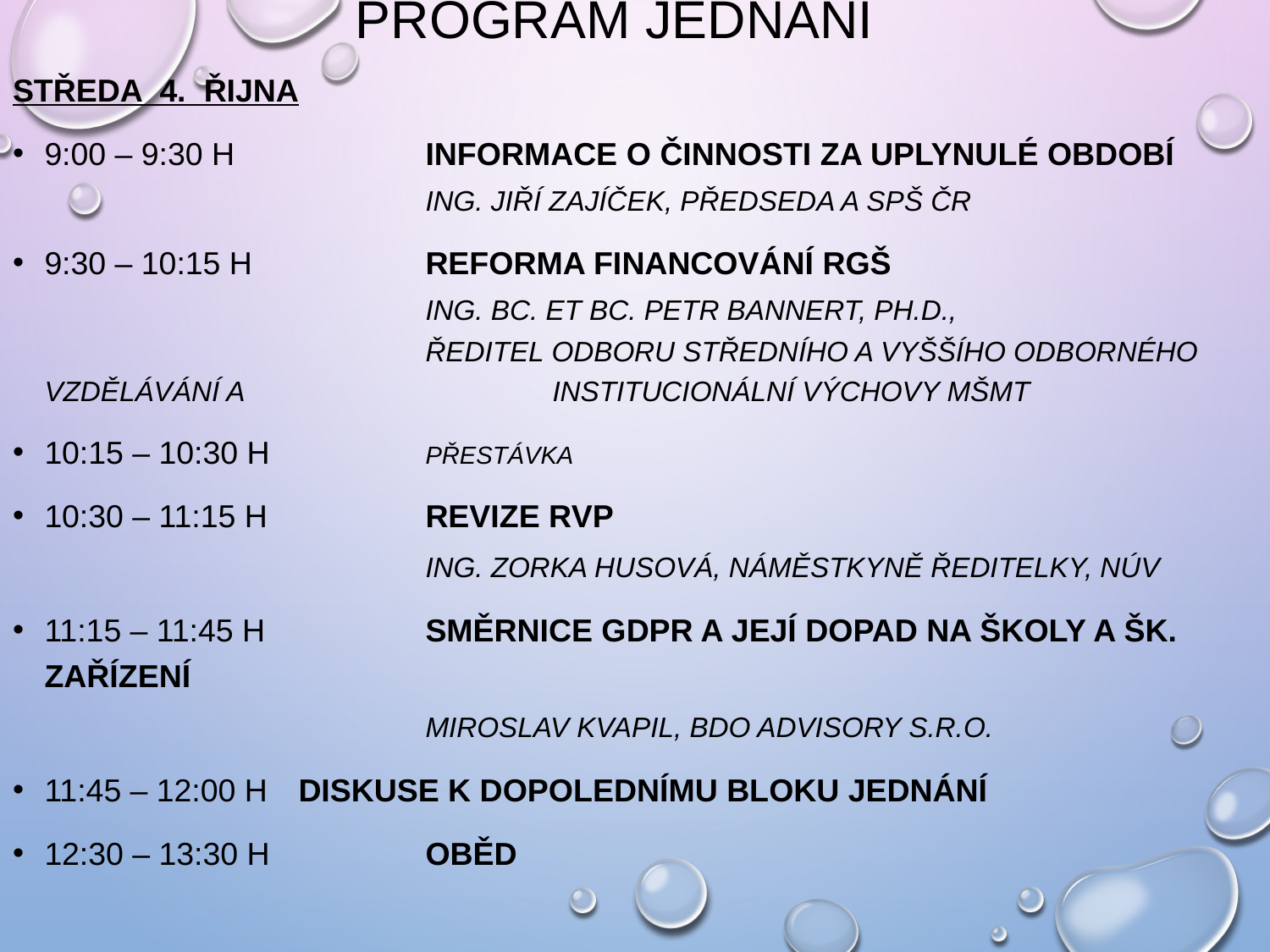

# Program jednání
Středa  4.  Řijna
9:00 – 9:30 h		informace o činnosti za uplynulé období
			ing. Jiří Zajíček, předseda A SPŠ ČR
9:30 – 10:15 h		Reforma financování RgŠ
			Ing. Bc. et Bc. Petr Bannert, Ph.D.,
			ředitel Odboru středního a vyššího odborného vzdělávání a 			institucionální výchovy MŠMT
10:15 – 10:30 h		Přestávka
10:30 – 11:15 h		Revize RVP
			Ing. Zorka Husová, náměstkyně ředitelky, Núv
11:15 – 11:45 H		Směrnice GDPR a její dopad na školy a ŠK. Zařízení
			Miroslav Kvapil, BDO Advisory s.r.o.
11:45 – 12:00 h 	Diskuse k dopolednímu bloku jednání
12:30 – 13:30 h		Oběd